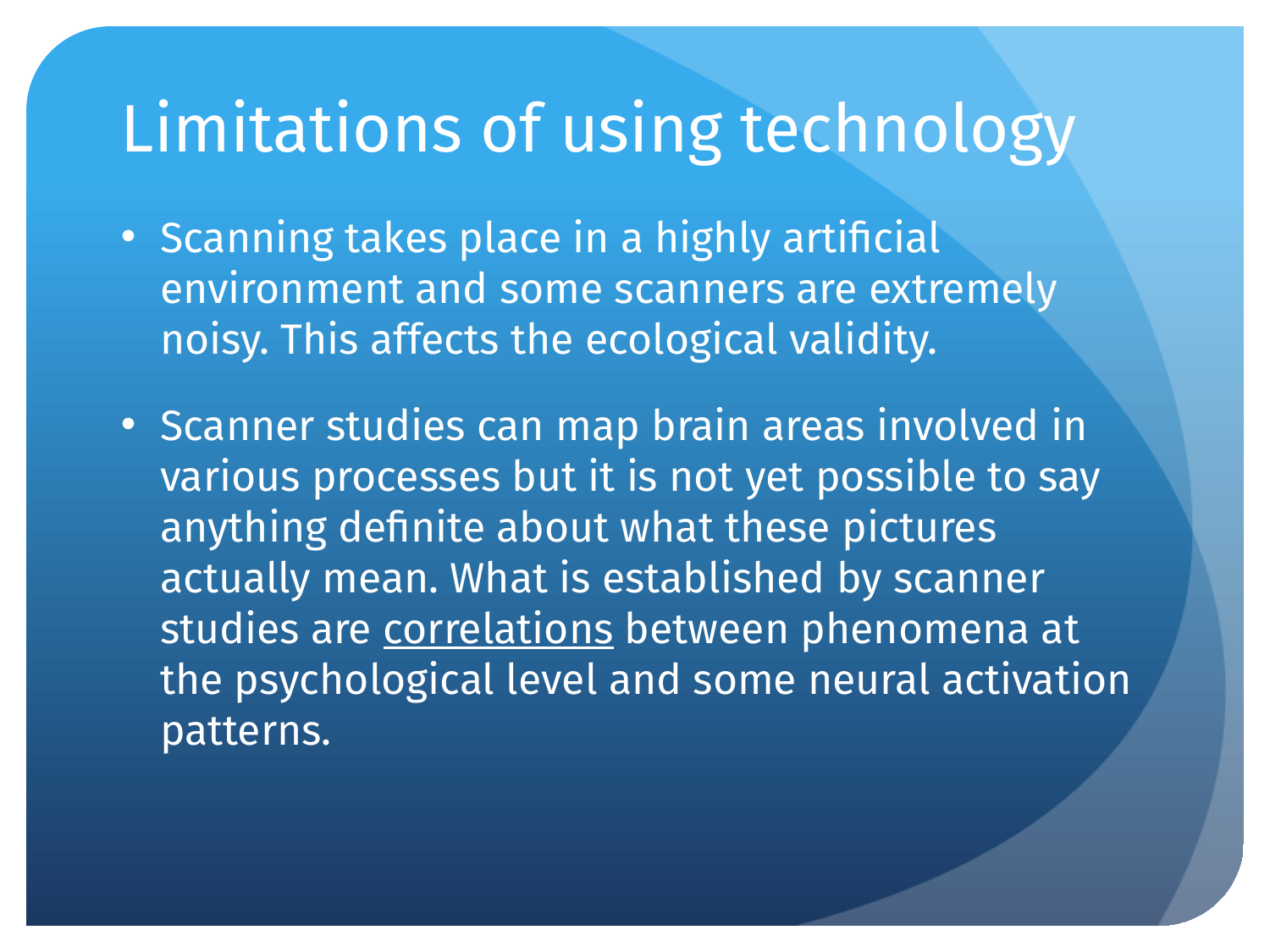

# Limitations of using technology
Scanning takes place in a highly artificial environment and some scanners are extremely noisy. This affects the ecological validity.
Scanner studies can map brain areas involved in various processes but it is not yet possible to say anything definite about what these pictures actually mean. What is established by scanner studies are correlations between phenomena at the psychological level and some neural activation patterns.